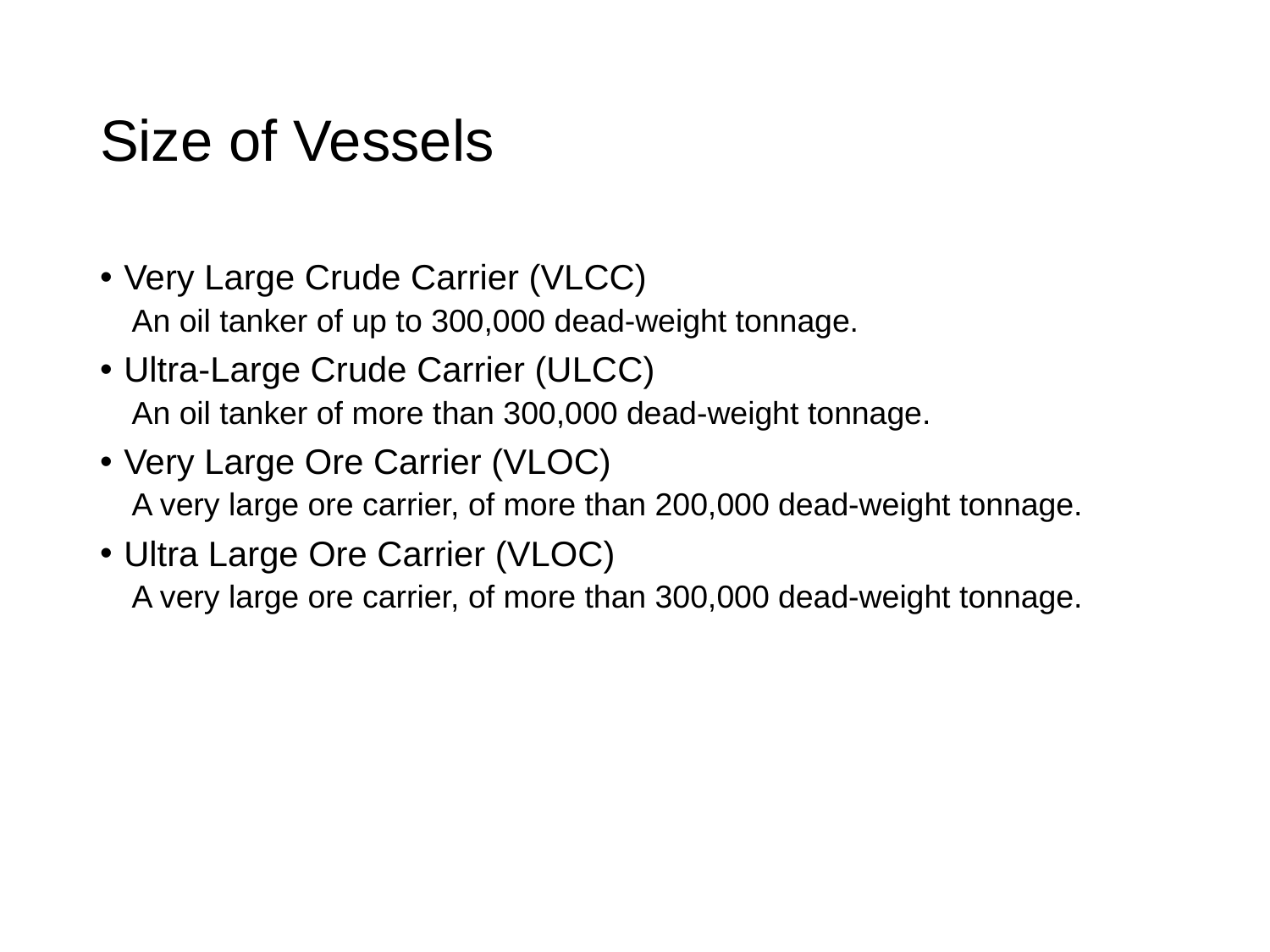

# Size of Vessels
Very Large Crude Carrier (VLCC)
An oil tanker of up to 300,000 dead-weight tonnage.
Ultra-Large Crude Carrier (ULCC)
An oil tanker of more than 300,000 dead-weight tonnage.
Very Large Ore Carrier (VLOC)
A very large ore carrier, of more than 200,000 dead-weight tonnage.
Ultra Large Ore Carrier (VLOC)
A very large ore carrier, of more than 300,000 dead-weight tonnage.